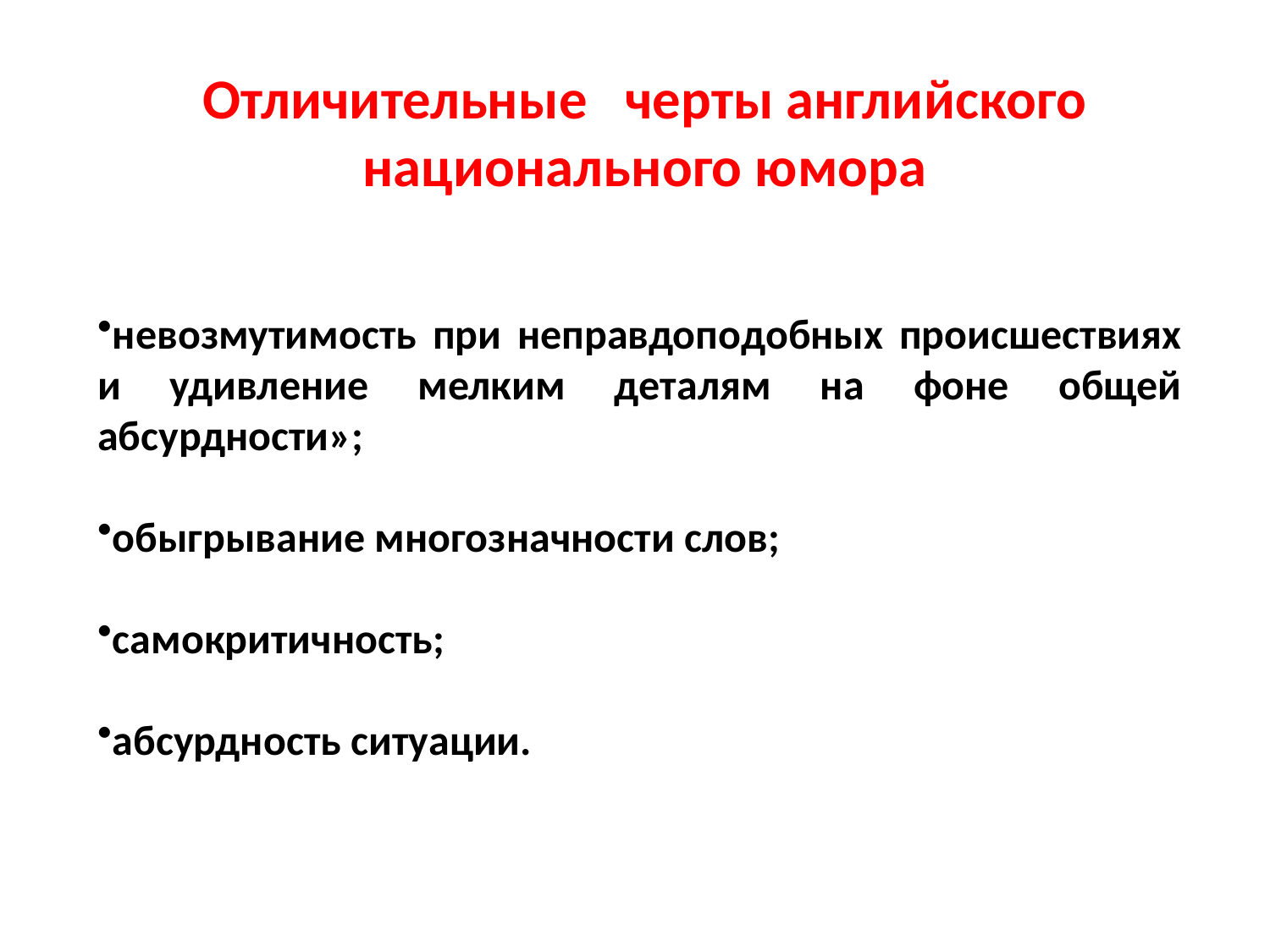

Отличительные   черты английского национального юмора
невозмутимость при неправдоподобных происшествиях и удивление мелким деталям на фоне общей абсурдности»;

обыгрывание многозначности слов;

самокритичность;

абсурдность ситуации.